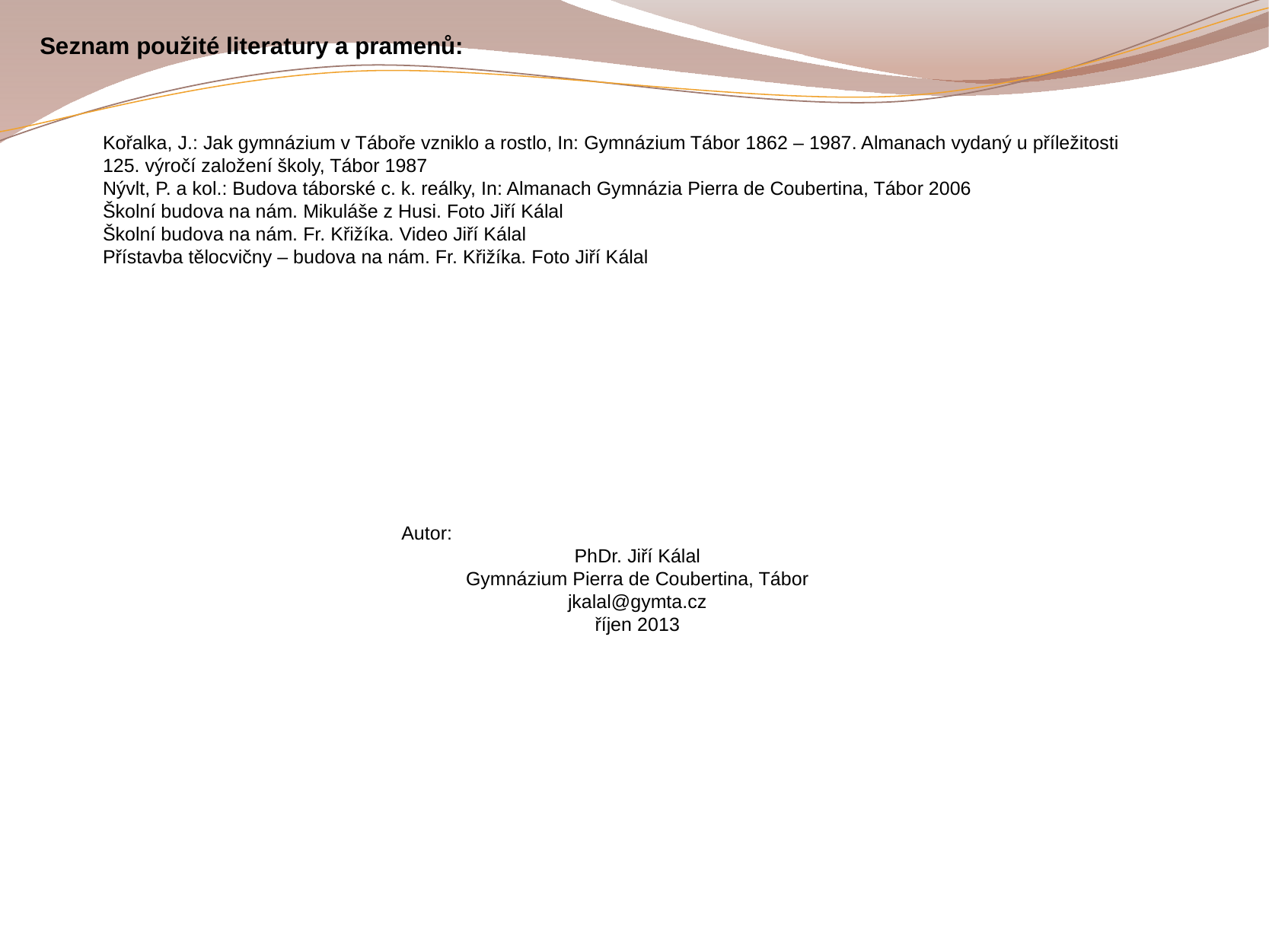

Seznam použité literatury a pramenů:
Kořalka, J.: Jak gymnázium v Táboře vzniklo a rostlo, In: Gymnázium Tábor 1862 – 1987. Almanach vydaný u příležitosti 125. výročí založení školy, Tábor 1987
Nývlt, P. a kol.: Budova táborské c. k. reálky, In: Almanach Gymnázia Pierra de Coubertina, Tábor 2006
Školní budova na nám. Mikuláše z Husi. Foto Jiří Kálal
Školní budova na nám. Fr. Křižíka. Video Jiří Kálal
Přístavba tělocvičny – budova na nám. Fr. Křižíka. Foto Jiří Kálal

Autor:
PhDr. Jiří Kálal
Gymnázium Pierra de Coubertina, Tábor
jkalal@gymta.cz
říjen 2013